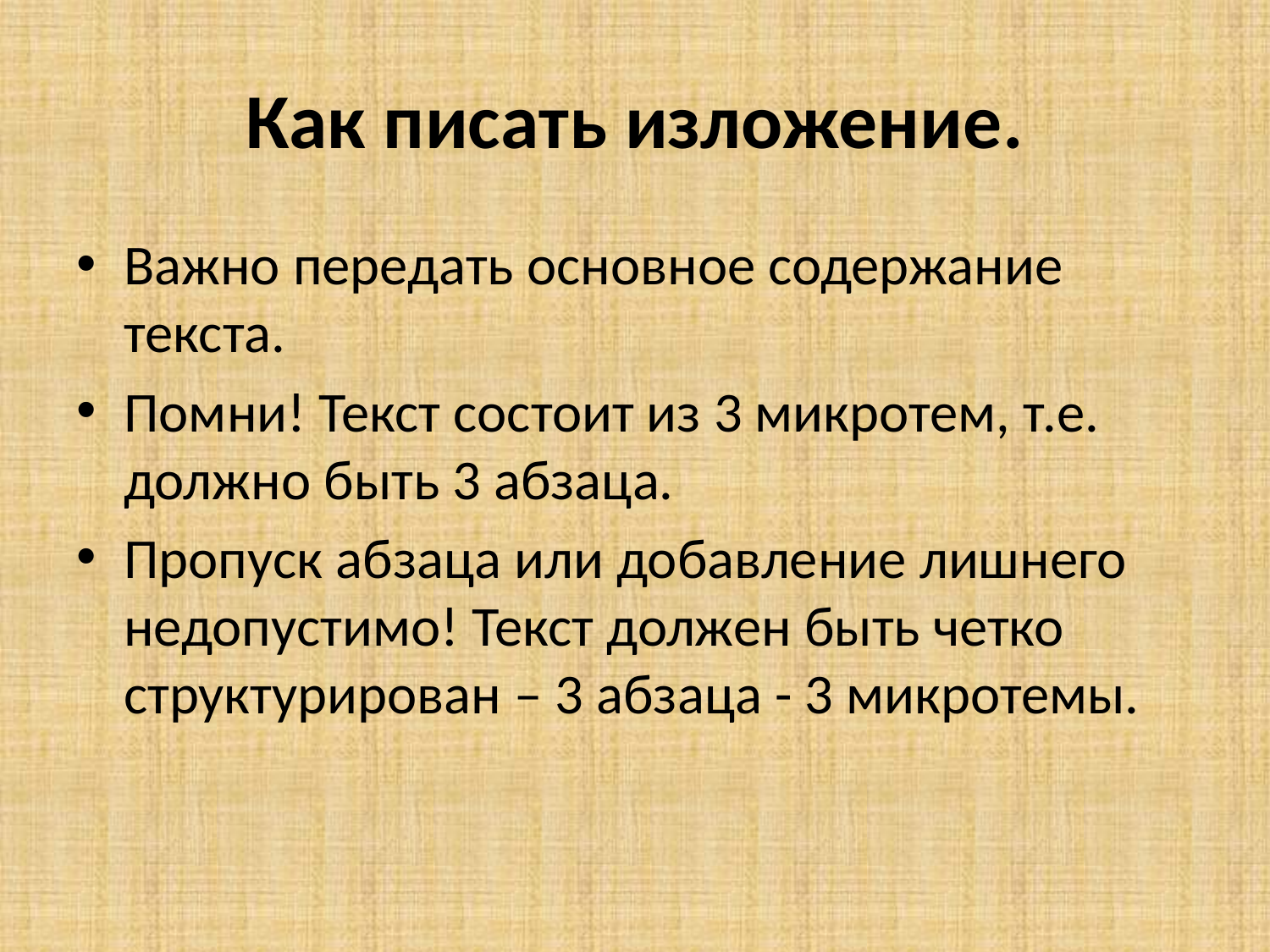

# Как писать изложение.
Важно передать основное содержание текста.
Помни! Текст состоит из 3 микротем, т.е. должно быть 3 абзаца.
Пропуск абзаца или добавление лишнего недопустимо! Текст должен быть четко структурирован – 3 абзаца - 3 микротемы.